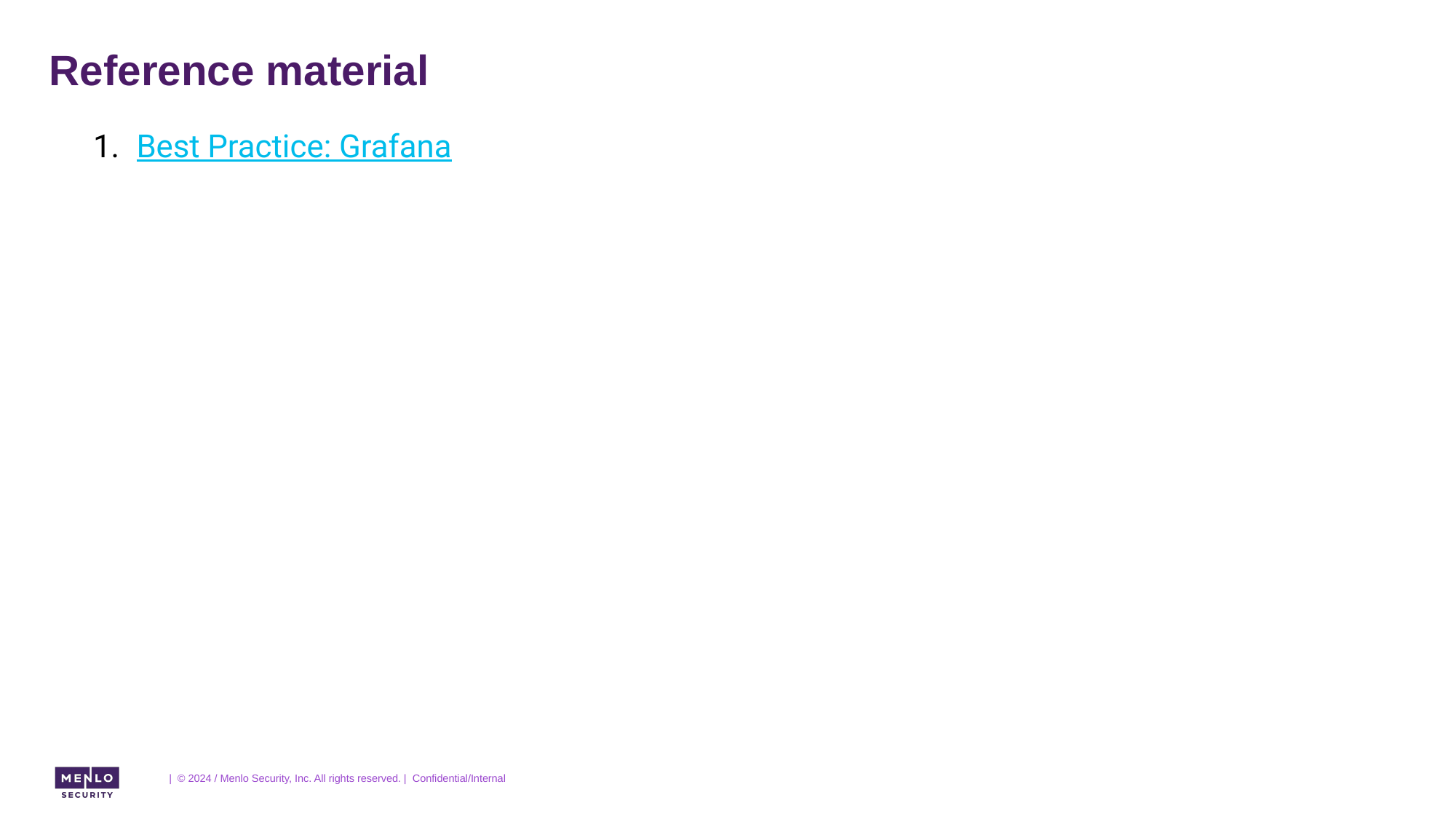

# Reference material
Best Practice: Grafana

|  © 2024 / Menlo Security, Inc. All rights reserved. |  Confidential/Internal